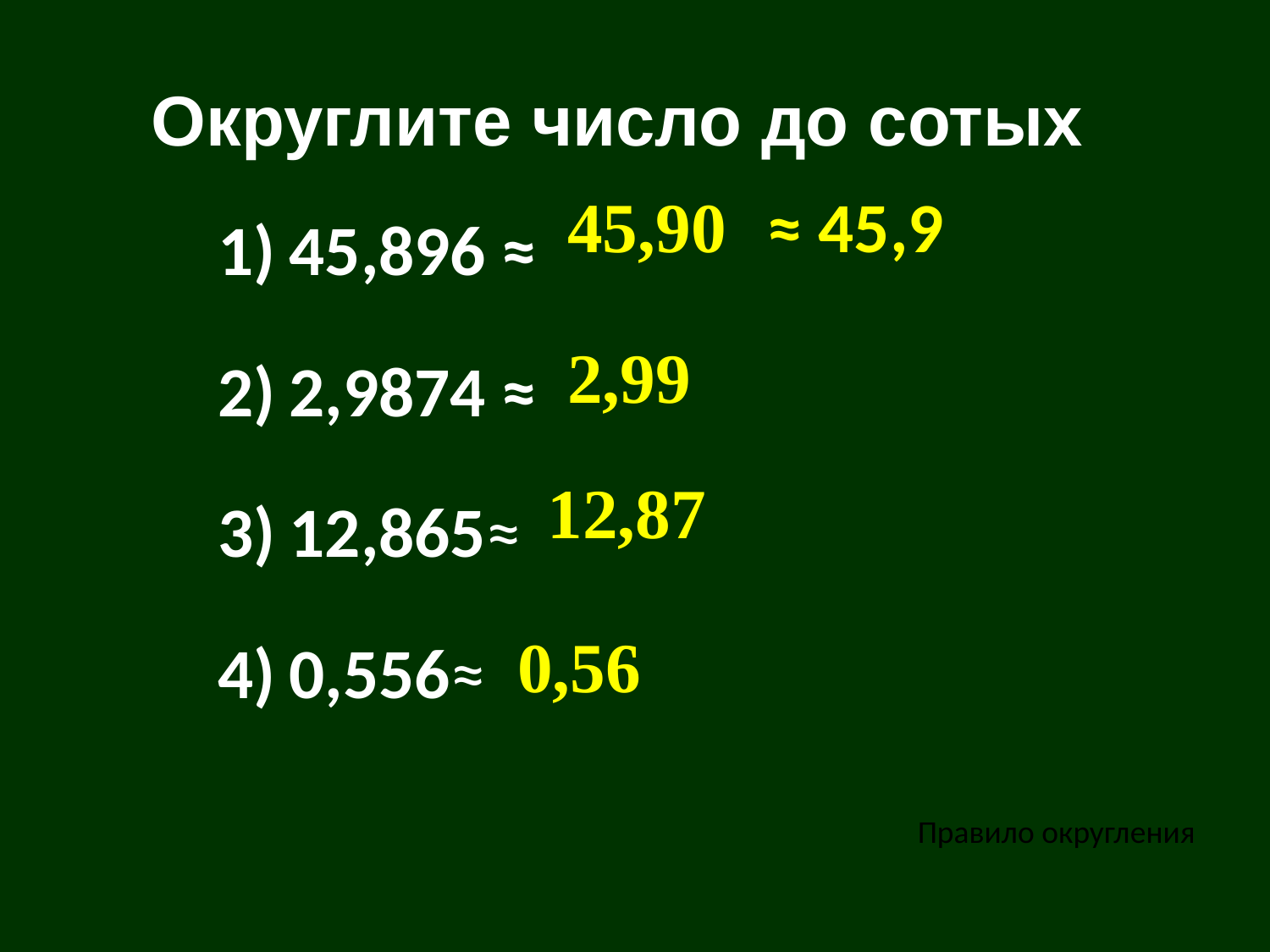

# Округлите число до сотых
45,896 ≈
2,9874 ≈
12,865≈
0,556≈
45,90
≈ 45,9
2,99
12,87
0,56
Правило округления